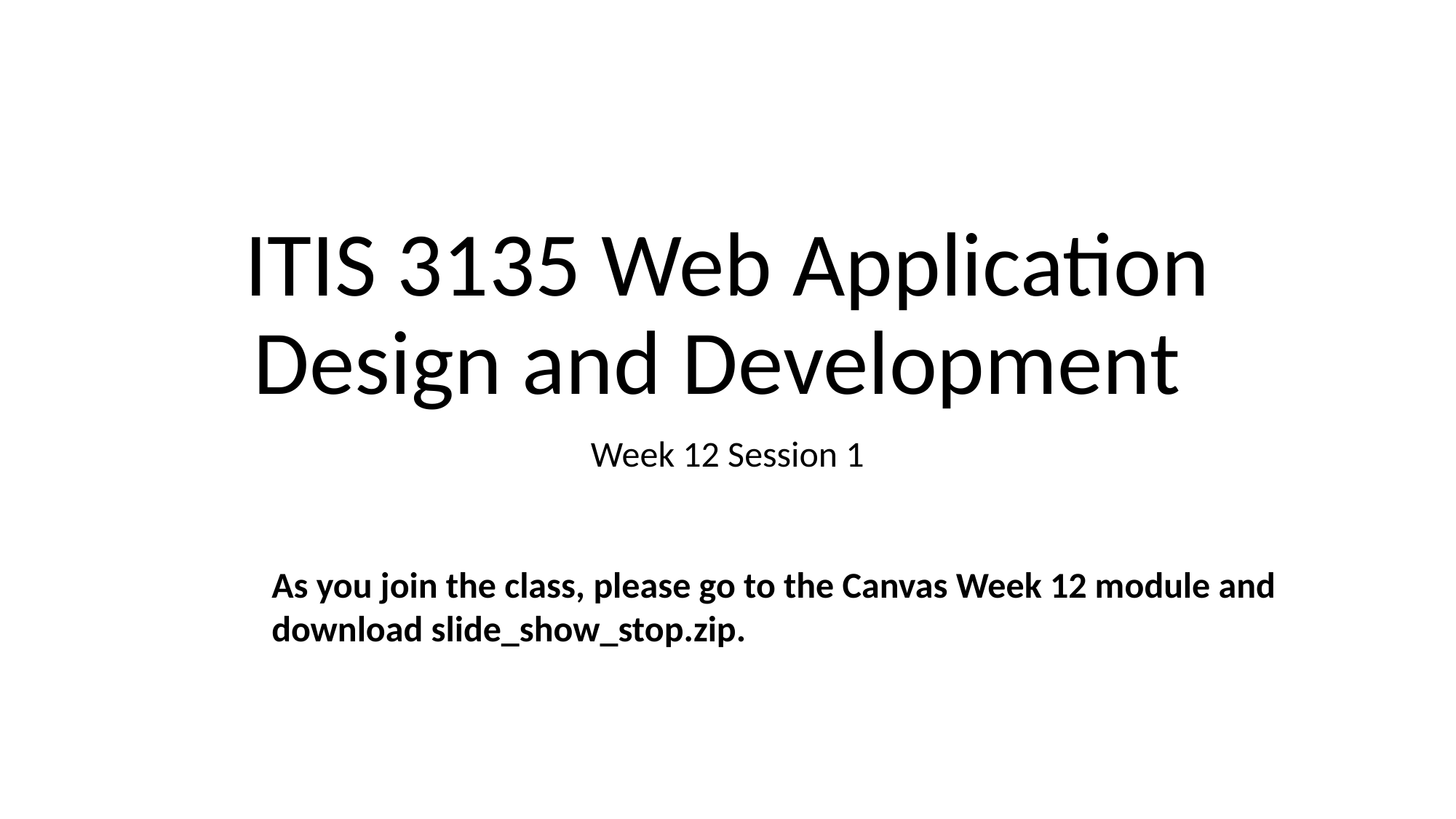

# ITIS 3135 Web Application Design and Development
Week 12 Session 1
As you join the class, please go to the Canvas Week 12 module and download slide_show_stop.zip.